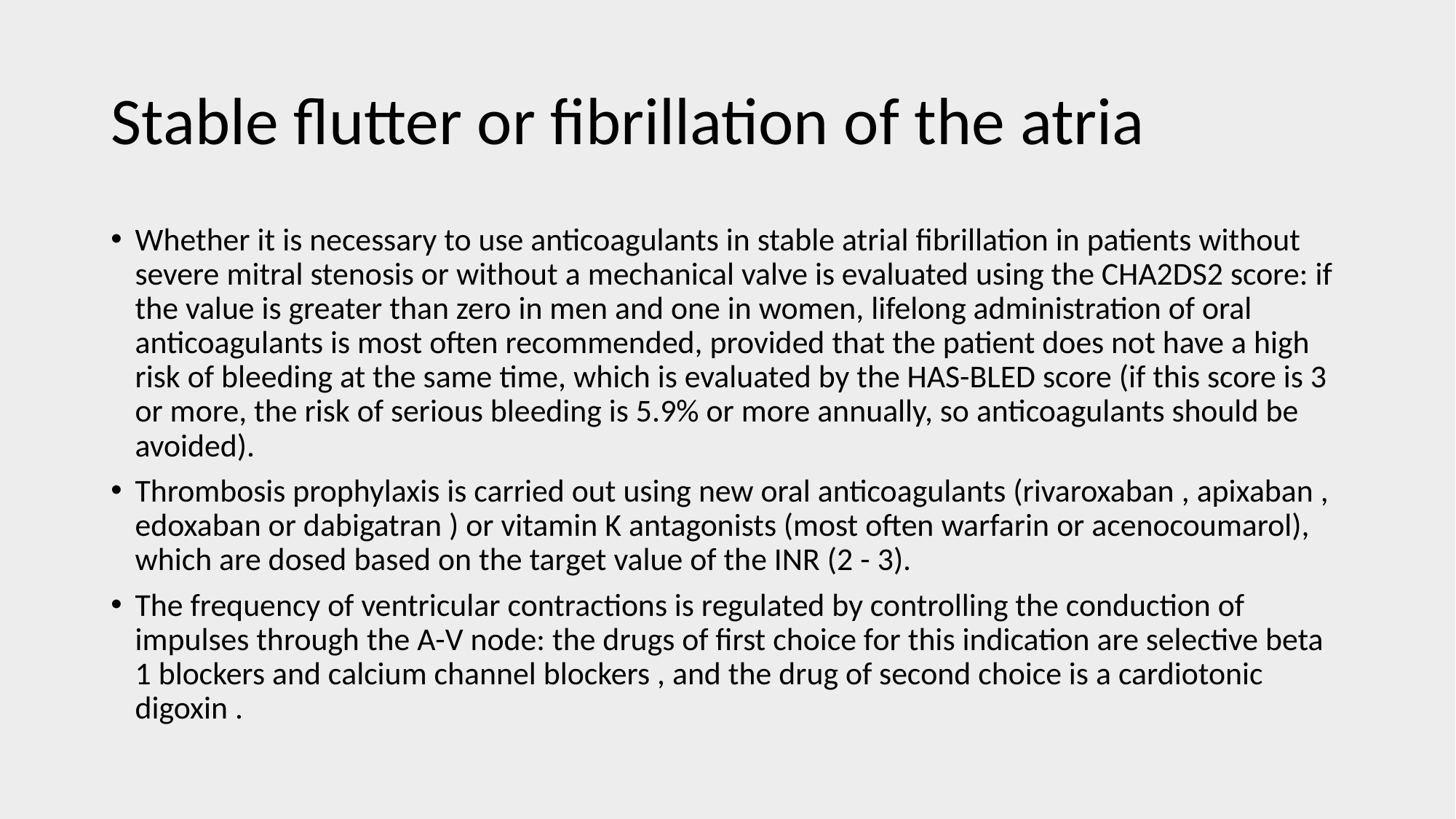

# Stable flutter or fibrillation of the atria
Whether it is necessary to use anticoagulants in stable atrial fibrillation in patients without severe mitral stenosis or without a mechanical valve is evaluated using the CHA2DS2 score: if the value is greater than zero in men and one in women, lifelong administration of oral anticoagulants is most often recommended, provided that the patient does not have a high risk of bleeding at the same time, which is evaluated by the HAS-BLED score (if this score is 3 or more, the risk of serious bleeding is 5.9% or more annually, so anticoagulants should be avoided).
Thrombosis prophylaxis is carried out using new oral anticoagulants (rivaroxaban , apixaban , edoxaban or dabigatran ) or vitamin K antagonists (most often warfarin or acenocoumarol), which are dosed based on the target value of the INR (2 - 3).
The frequency of ventricular contractions is regulated by controlling the conduction of impulses through the A-V node: the drugs of first choice for this indication are selective beta 1 blockers and calcium channel blockers , and the drug of second choice is a cardiotonic digoxin .